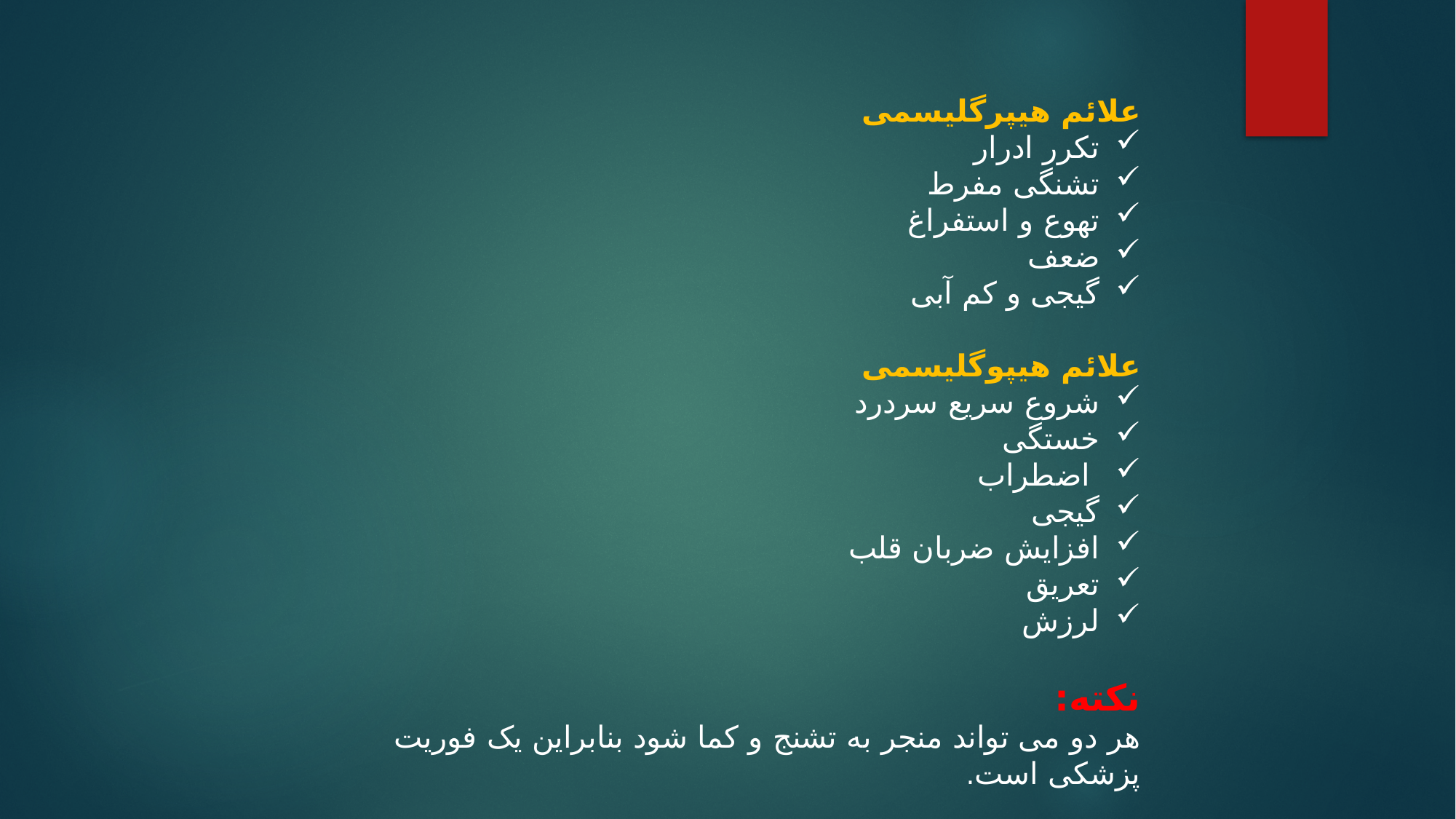

علائم هیپرگلیسمی
تکرر ادرار
تشنگی مفرط
تهوع و استفراغ
ضعف
گیجی و کم آبی

علائم هیپوگلیسمی
شروع سریع سردرد
خستگی
 اضطراب
گیجی
افزایش ضربان قلب
تعریق
لرزش

نکته:
هر دو می تواند منجر به تشنج و کما شود بنابراین یک فوریت پزشکی است.